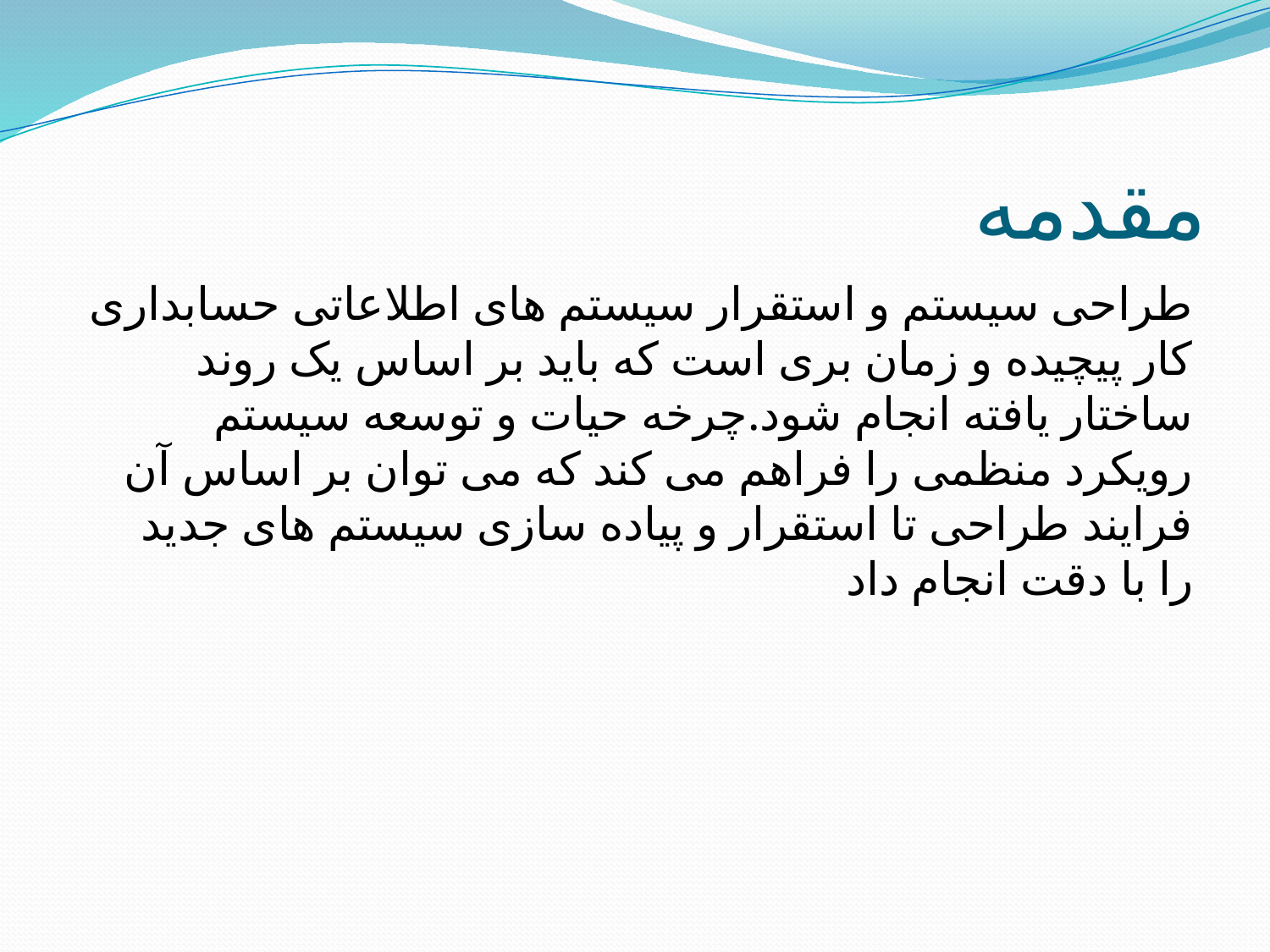

# مقدمه
طراحی سیستم و استقرار سیستم های اطلاعاتی حسابداری کار پیچیده و زمان بری است که باید بر اساس یک روند ساختار یافته انجام شود.چرخه حیات و توسعه سیستم رویکرد منظمی را فراهم می کند که می توان بر اساس آن فرایند طراحی تا استقرار و پیاده سازی سیستم های جدید را با دقت انجام داد